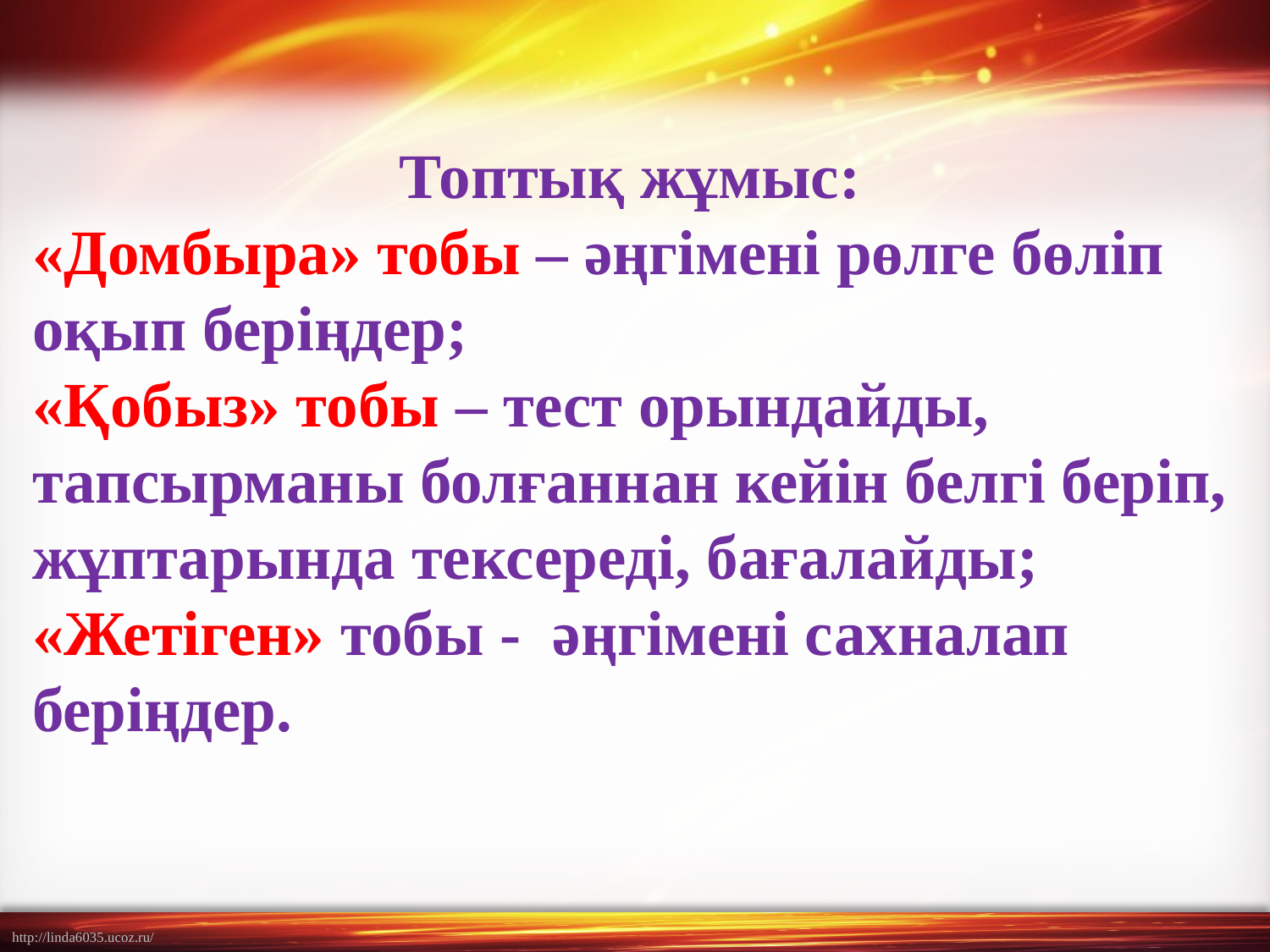

Топтық жұмыс:
«Домбыра» тобы – әңгімені рөлге бөліп оқып беріңдер;
«Қобыз» тобы – тест орындайды, тапсырманы болғаннан кейін белгі беріп, жұптарында тексереді, бағалайды;
«Жетіген» тобы -  әңгімені сахналап беріңдер.